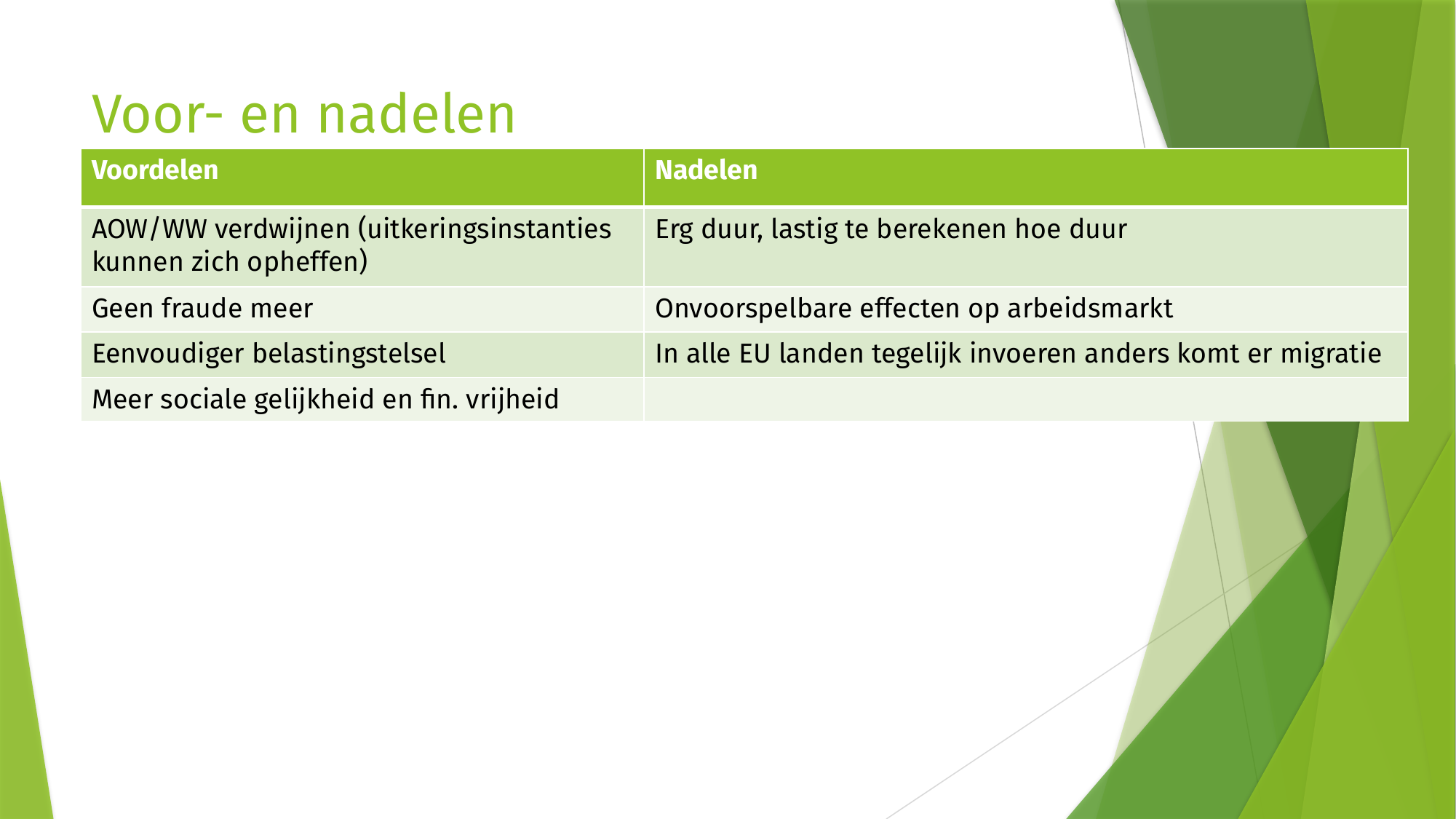

# Voor- en nadelen
| Voordelen | Nadelen |
| --- | --- |
| AOW/WW verdwijnen (uitkeringsinstanties kunnen zich opheffen) | Erg duur, lastig te berekenen hoe duur |
| Geen fraude meer | Onvoorspelbare effecten op arbeidsmarkt |
| Eenvoudiger belastingstelsel | In alle EU landen tegelijk invoeren anders komt er migratie |
| Meer sociale gelijkheid en fin. vrijheid |  |